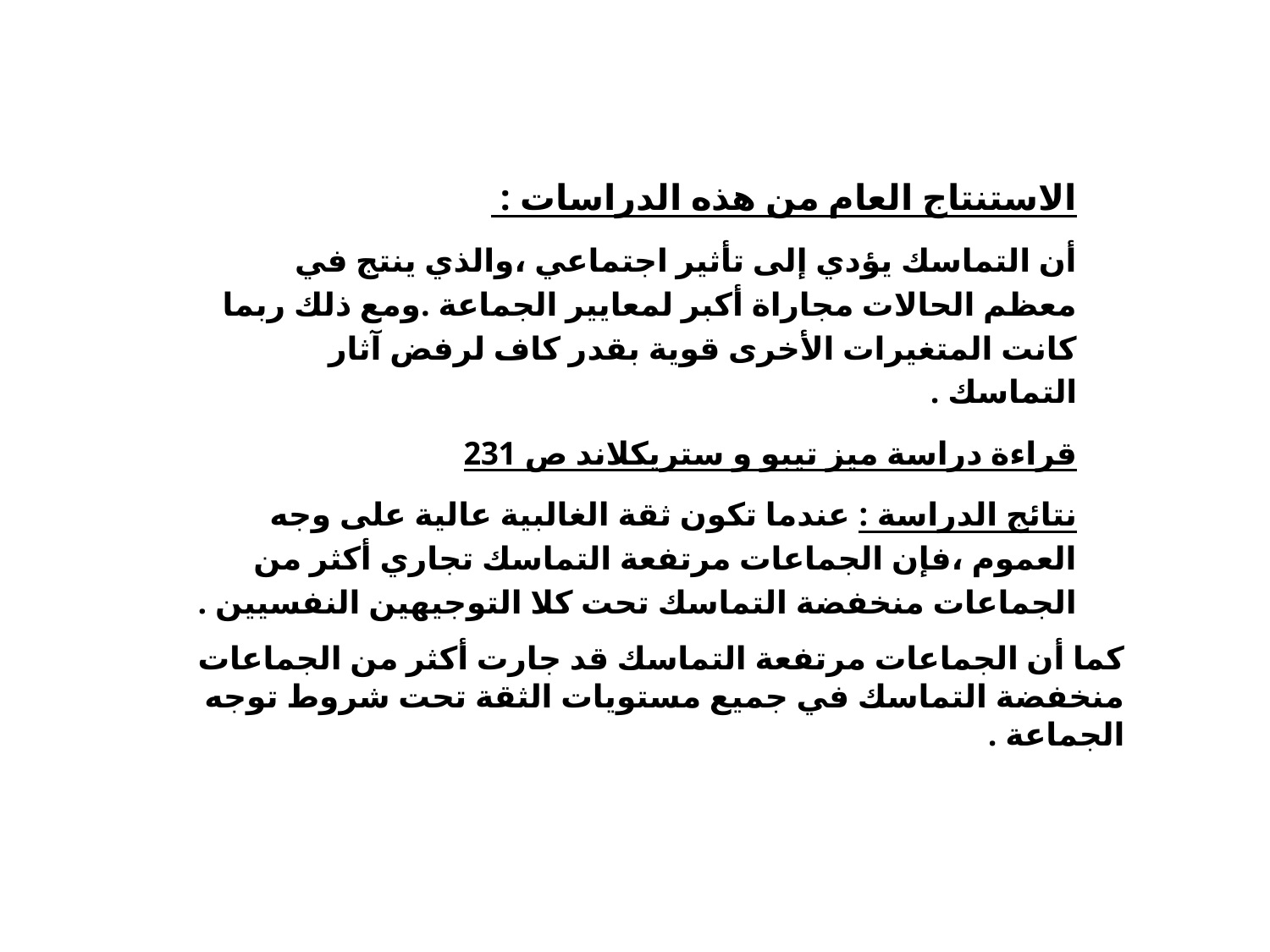

الاستنتاج العام من هذه الدراسات :
أن التماسك يؤدي إلى تأثير اجتماعي ،والذي ينتج في معظم الحالات مجاراة أكبر لمعايير الجماعة .ومع ذلك ربما كانت المتغيرات الأخرى قوية بقدر كاف لرفض آثار التماسك .
قراءة دراسة ميز تيبو و ستريكلاند ص 231
نتائج الدراسة : عندما تكون ثقة الغالبية عالية على وجه العموم ،فإن الجماعات مرتفعة التماسك تجاري أكثر من الجماعات منخفضة التماسك تحت كلا التوجيهين النفسيين .
كما أن الجماعات مرتفعة التماسك قد جارت أكثر من الجماعات منخفضة التماسك في جميع مستويات الثقة تحت شروط توجه الجماعة .